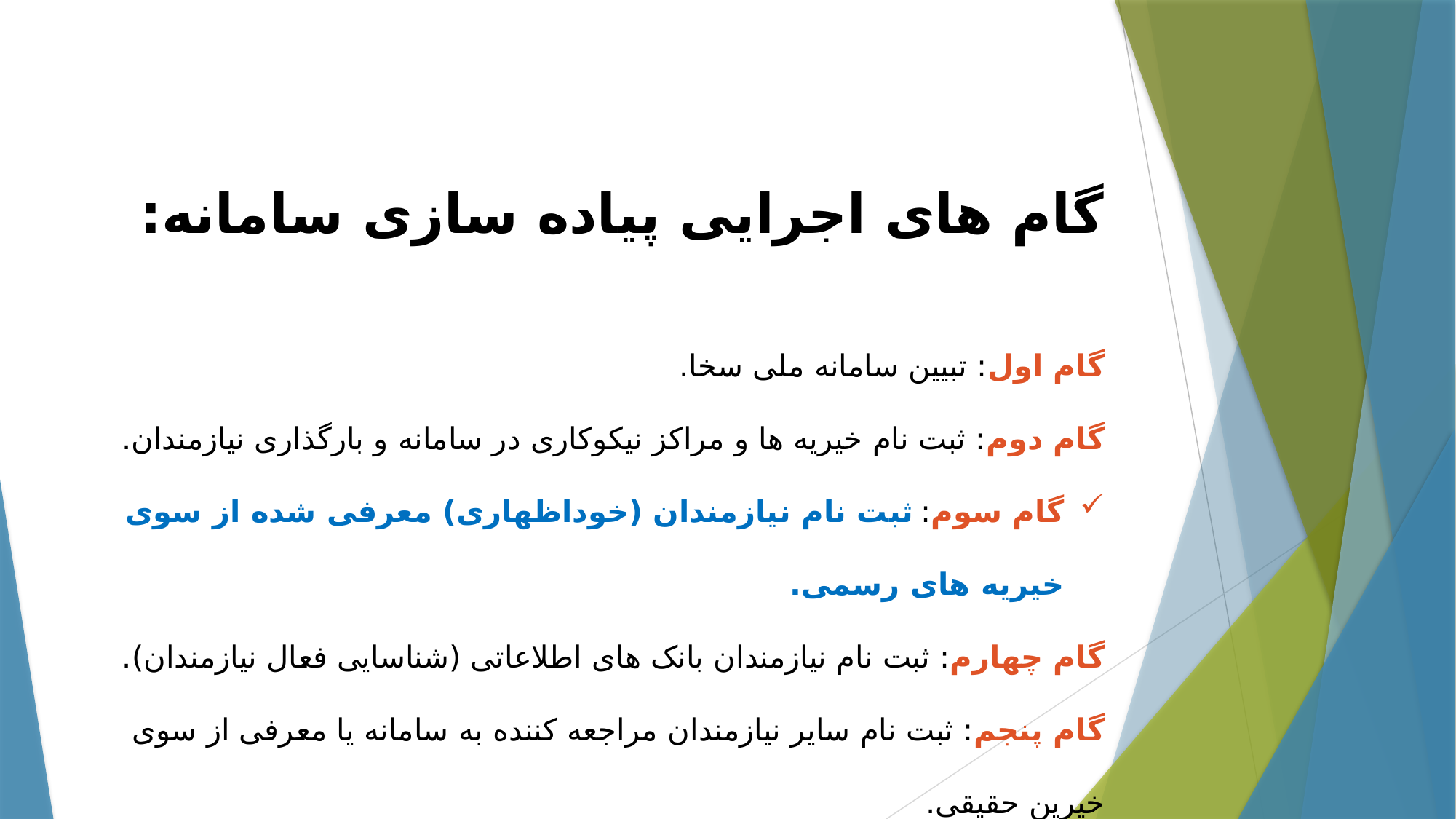

گام های اجرایی پیاده سازی سامانه:

گام اول: تبیین سامانه ملی سخا.
گام دوم: ثبت نام خیریه ها و مراکز نیکوکاری در سامانه و بارگذاری نیازمندان.
گام سوم: ثبت نام نیازمندان (خوداظهاری) معرفی شده از سوی خیریه های رسمی.
گام چهارم: ثبت نام نیازمندان بانک های اطلاعاتی (شناسایی فعال نیازمندان).
گام پنجم: ثبت نام سایر نیازمندان مراجعه کننده به سامانه یا معرفی از سوی خیرین حقیقی.